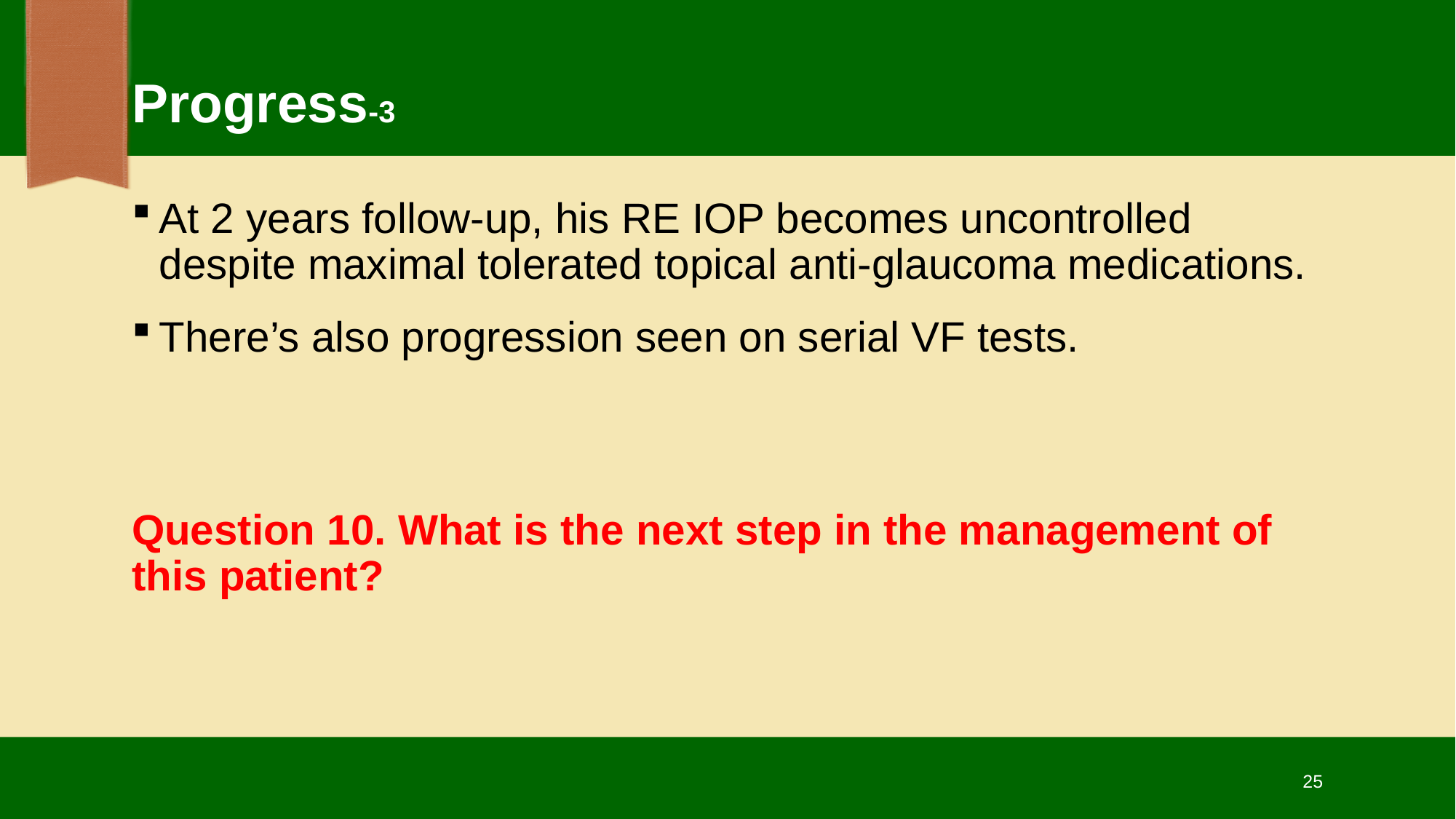

# Progress-3
At 2 years follow-up, his RE IOP becomes uncontrolled despite maximal tolerated topical anti-glaucoma medications.
There’s also progression seen on serial VF tests.

Question 10. What is the next step in the management of this patient?
25